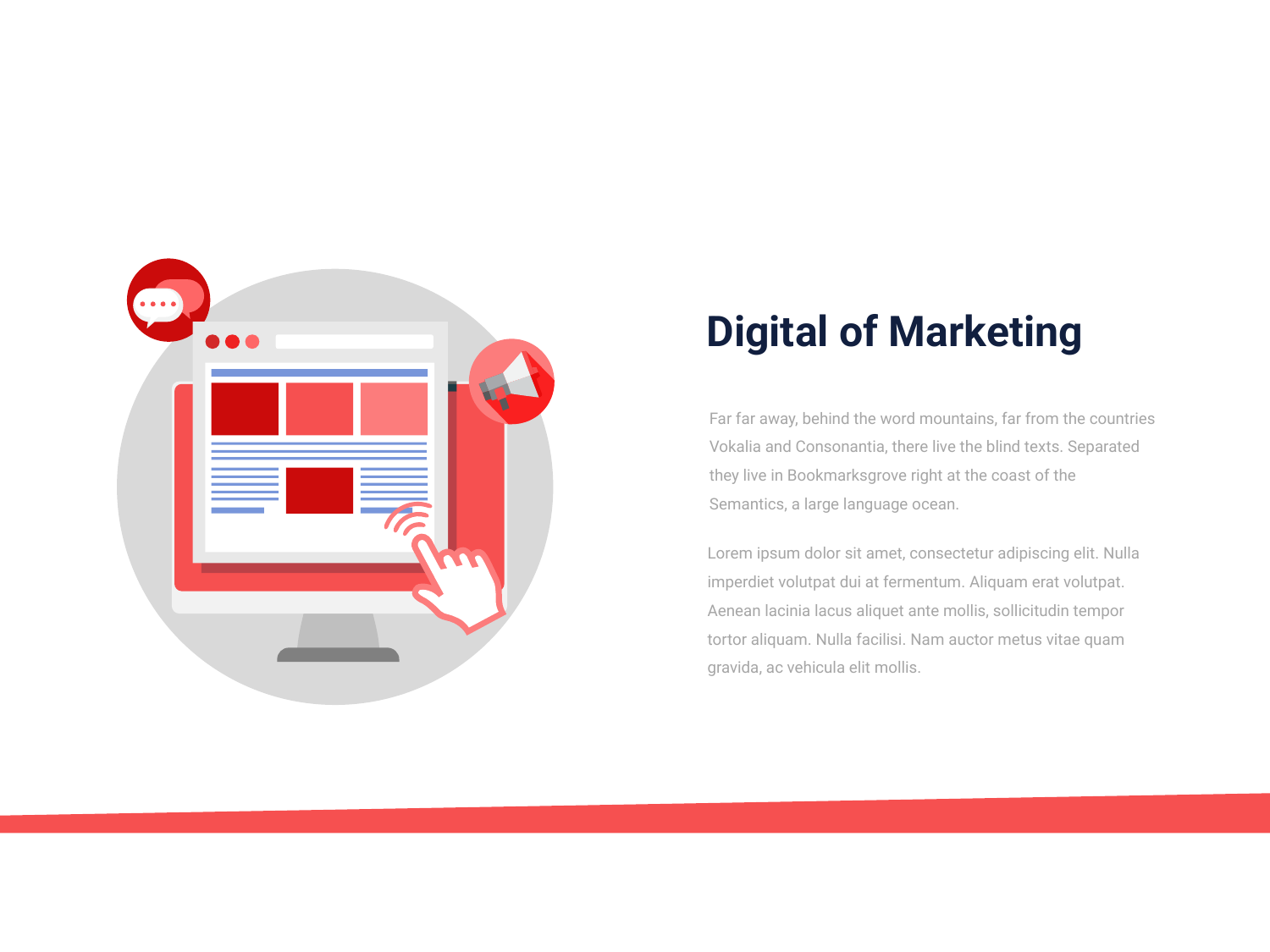

Digital of Marketing
Far far away, behind the word mountains, far from the countries Vokalia and Consonantia, there live the blind texts. Separated they live in Bookmarksgrove right at the coast of the Semantics, a large language ocean.
Lorem ipsum dolor sit amet, consectetur adipiscing elit. Nulla imperdiet volutpat dui at fermentum. Aliquam erat volutpat. Aenean lacinia lacus aliquet ante mollis, sollicitudin tempor tortor aliquam. Nulla facilisi. Nam auctor metus vitae quam gravida, ac vehicula elit mollis.